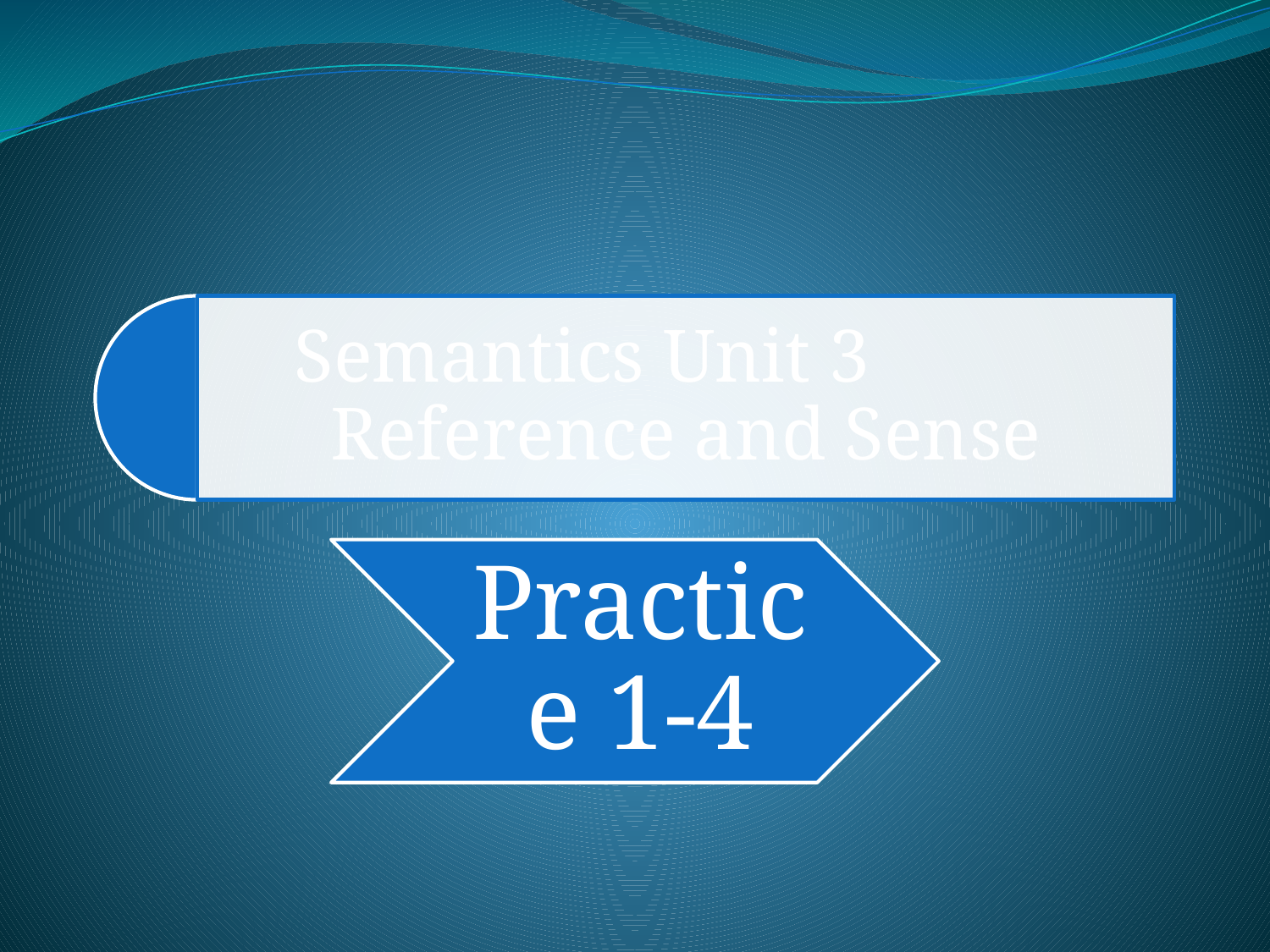

Semantics Unit 3            Reference and Sense
Practice 1-4